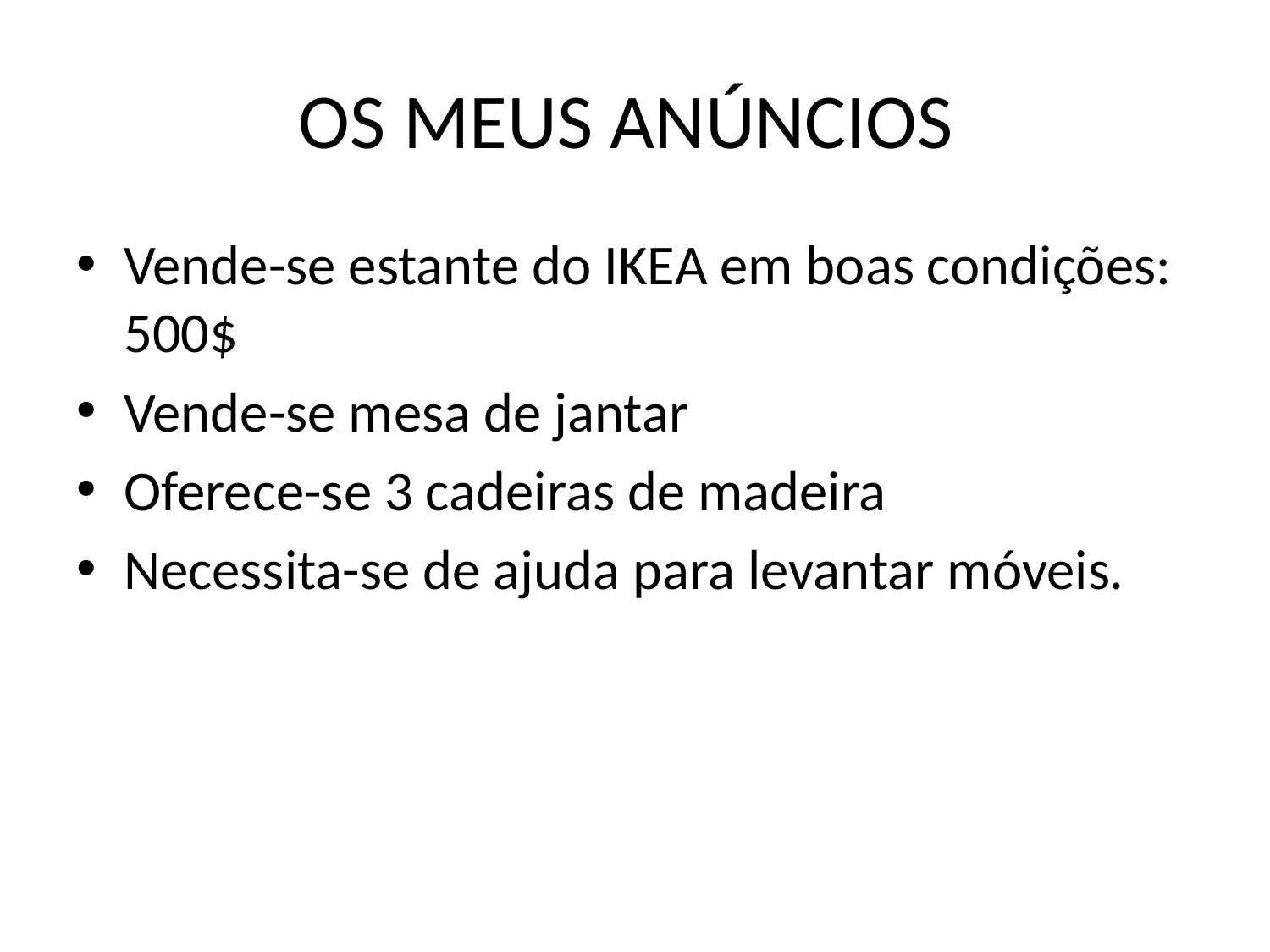

# OS MEUS ANÚNCIOS
Vende-se estante do IKEA em boas condições:  500$
Vende-se mesa de jantar
Oferece-se 3 cadeiras de madeira
Necessita-se de ajuda para levantar móveis.